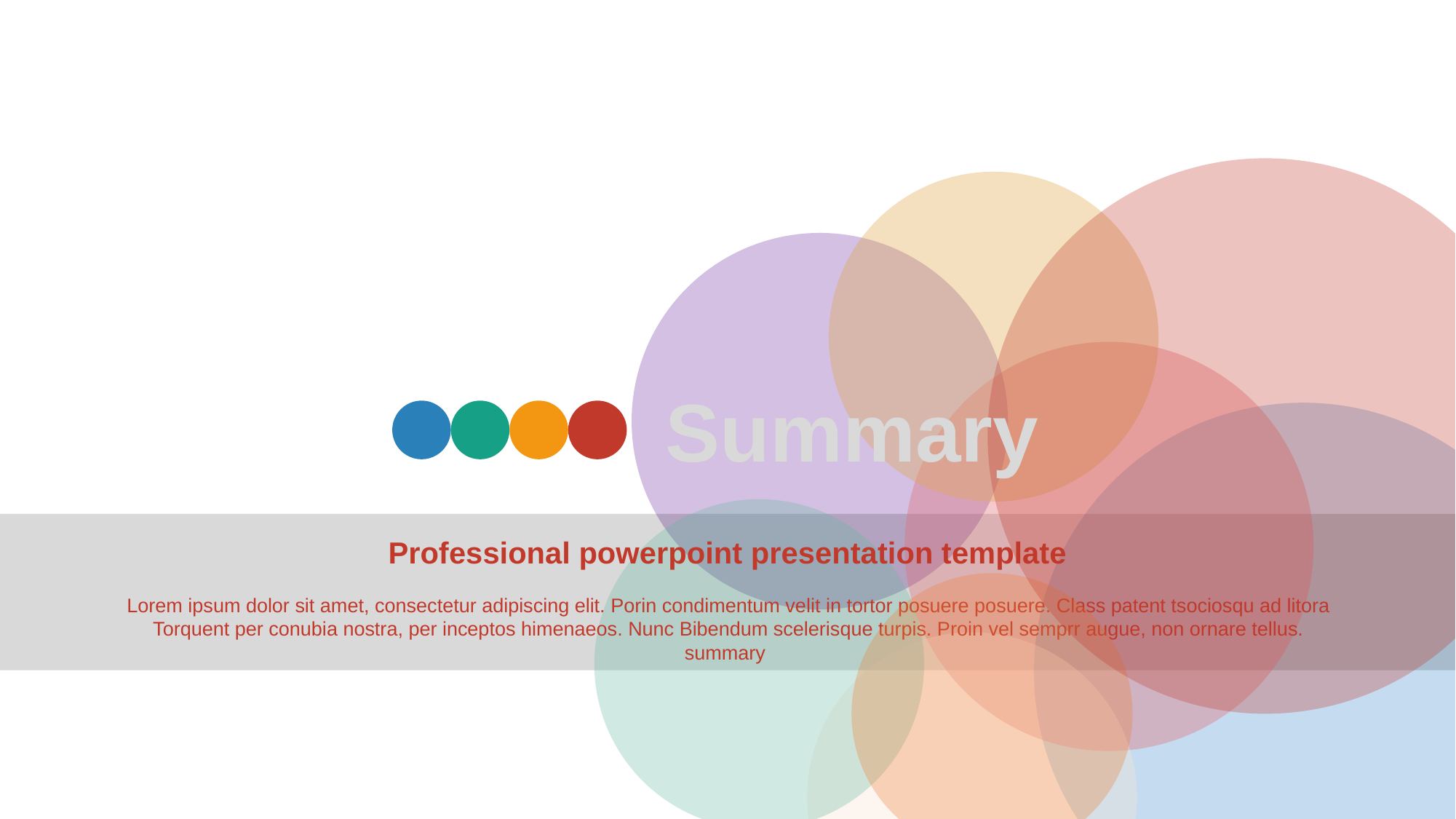

Summary

Professional powerpoint presentation template

Lorem ipsum dolor sit amet, consectetur adipiscing elit. Porin condimentum velit in tortor posuere posuere. Class patent tsociosqu ad litora
Torquent per conubia nostra, per inceptos himenaeos. Nunc Bibendum scelerisque turpis. Proin vel semprr augue, non ornare tellus.
summary